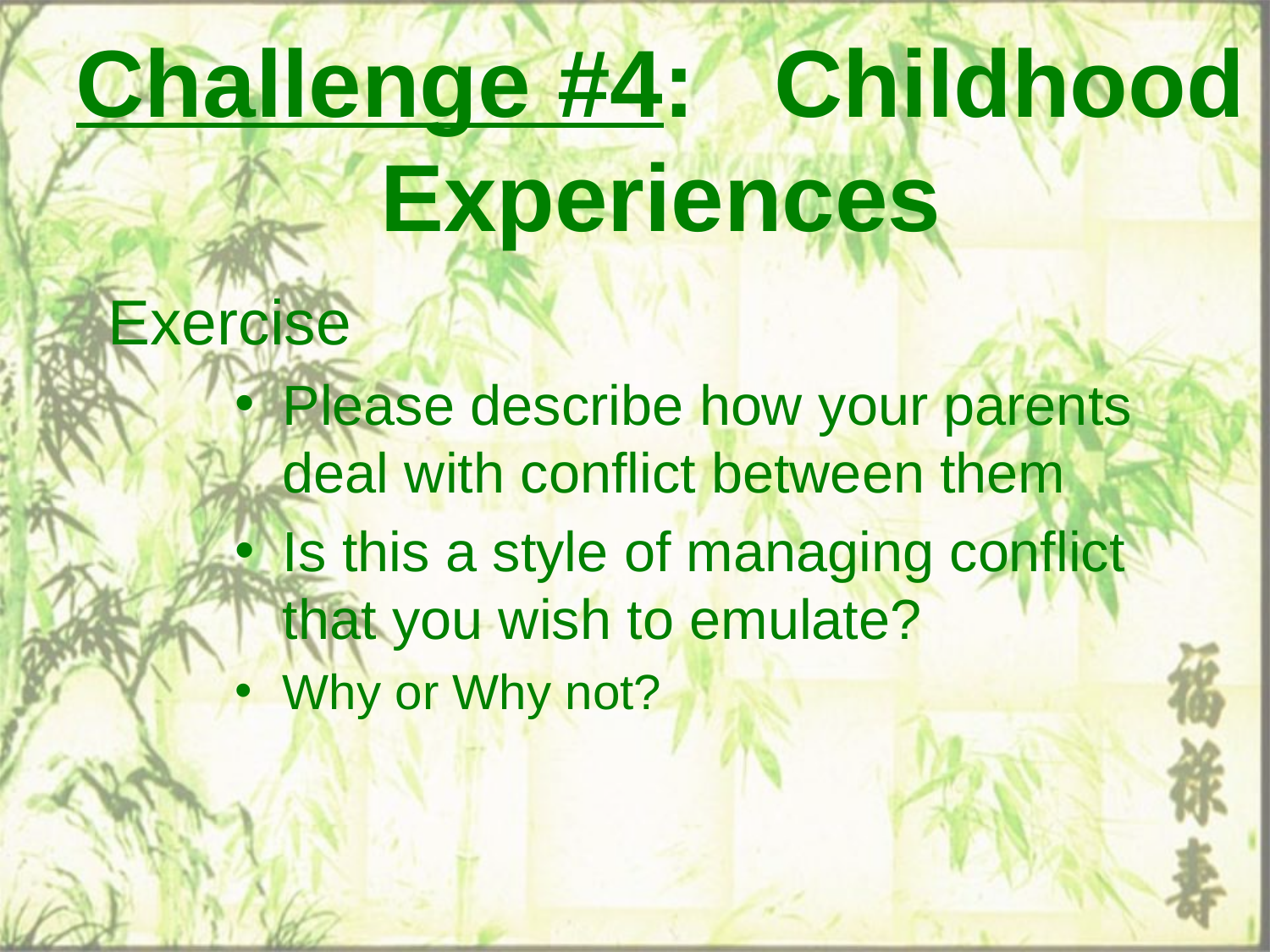

# Challenge #4:   Childhood Experiences
Exercise
Please describe how your parents deal with conflict between them
Is this a style of managing conflict that you wish to emulate?
Why or Why not?